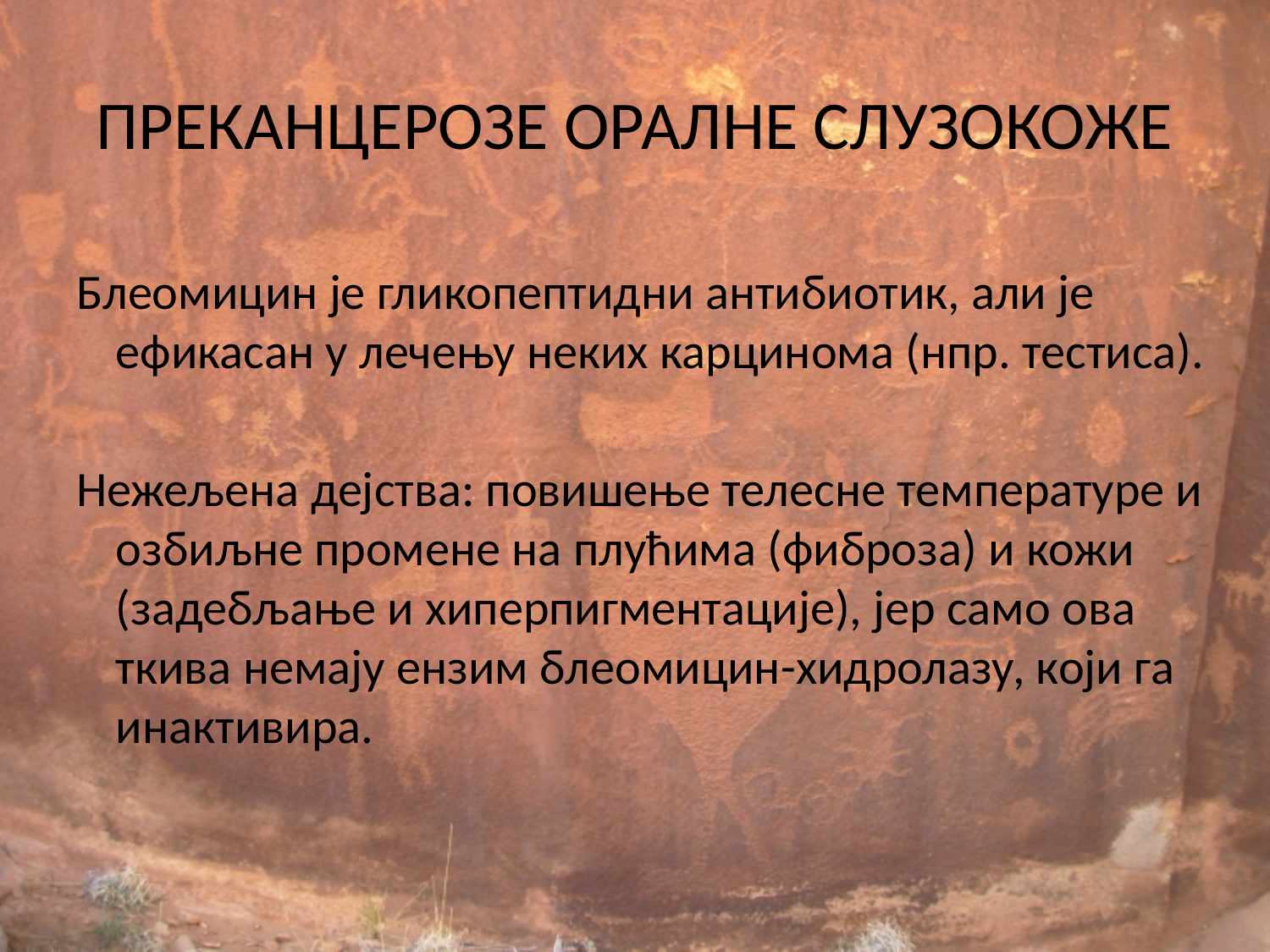

# ПРЕКАНЦЕРОЗЕ ОРАЛНЕ СЛУЗОКОЖЕ
Блеомицин је гликопептидни антибиотик, али је ефикасан у лечењу неких карцинома (нпр. тестиса).

Нежељена дејства: повишење телесне температуре и озбиљне промене на плућима (фиброза) и кожи (задебљање и хиперпигментације), јер само ова ткива немају ензим блеомицин-хидролазу, који га инактивира.